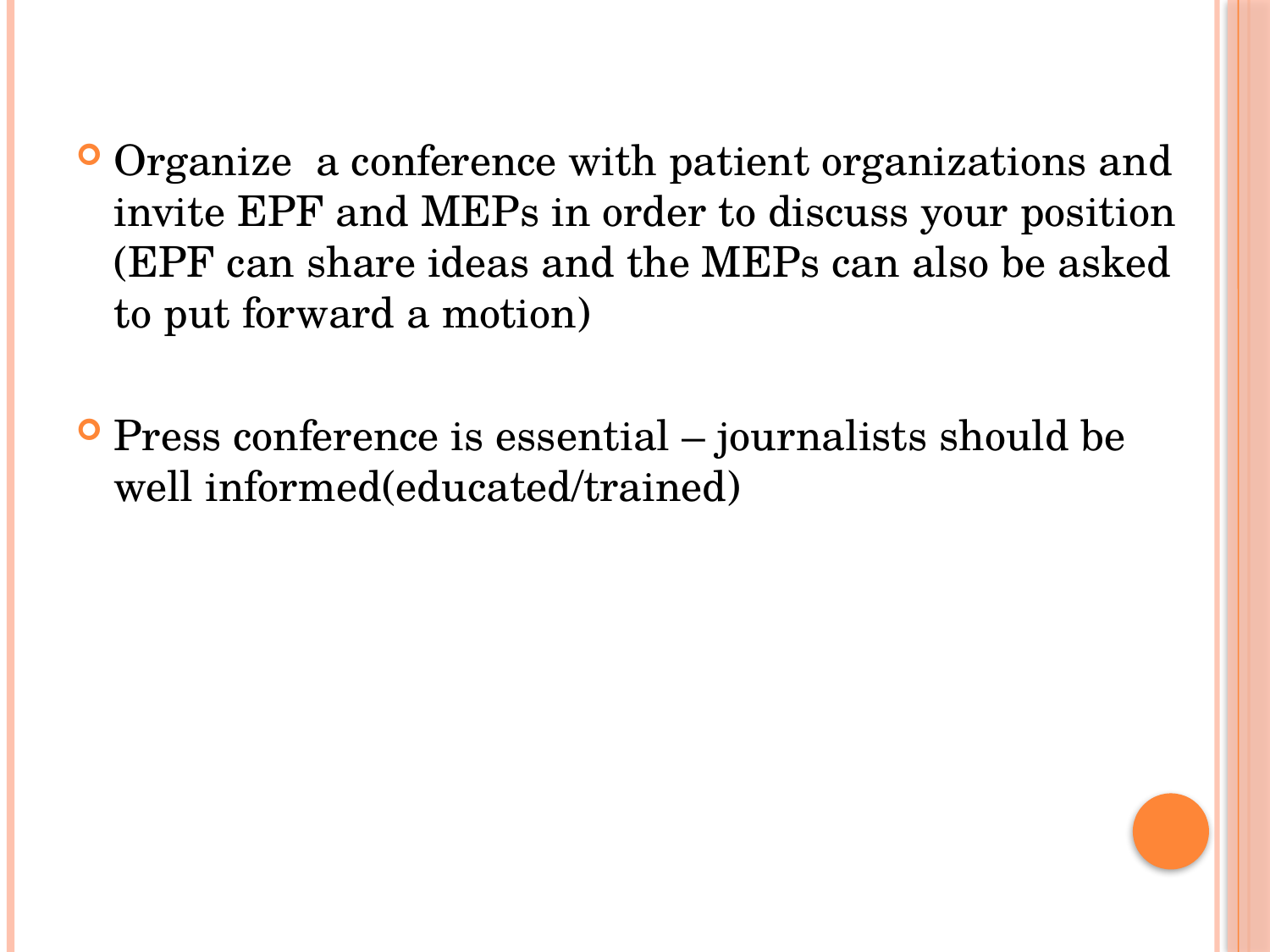

#
Organize  a conference with patient organizations and invite EPF and MEPs in order to discuss your position (EPF can share ideas and the MEPs can also be asked to put forward a motion)

Press conference is essential – journalists should be well informed(educated/trained)